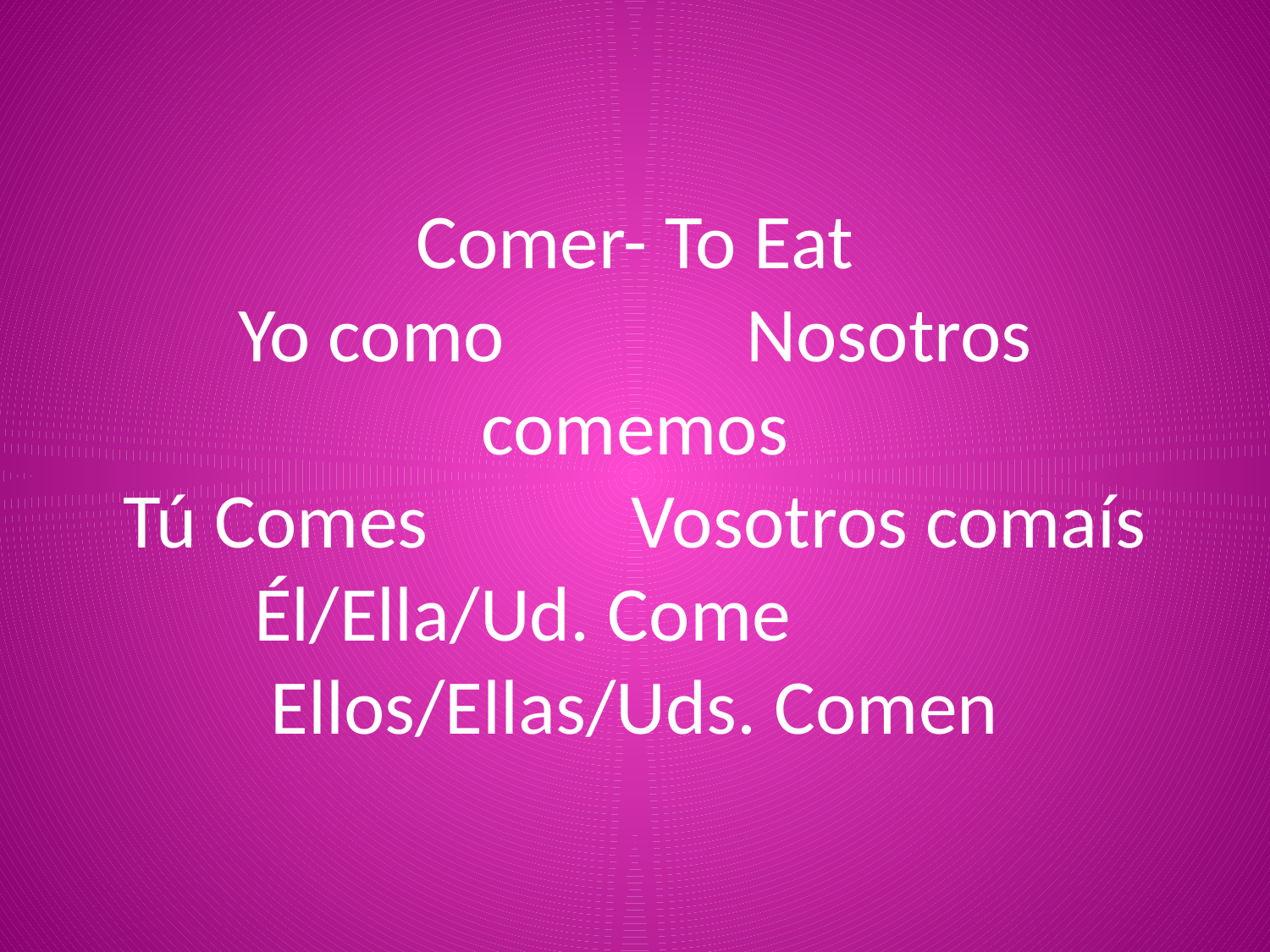

# Comer- To Eat Yo como		Nosotros comemos Tú Comes		Vosotros comaís Él/Ella/Ud. Come Ellos/Ellas/Uds. Comen